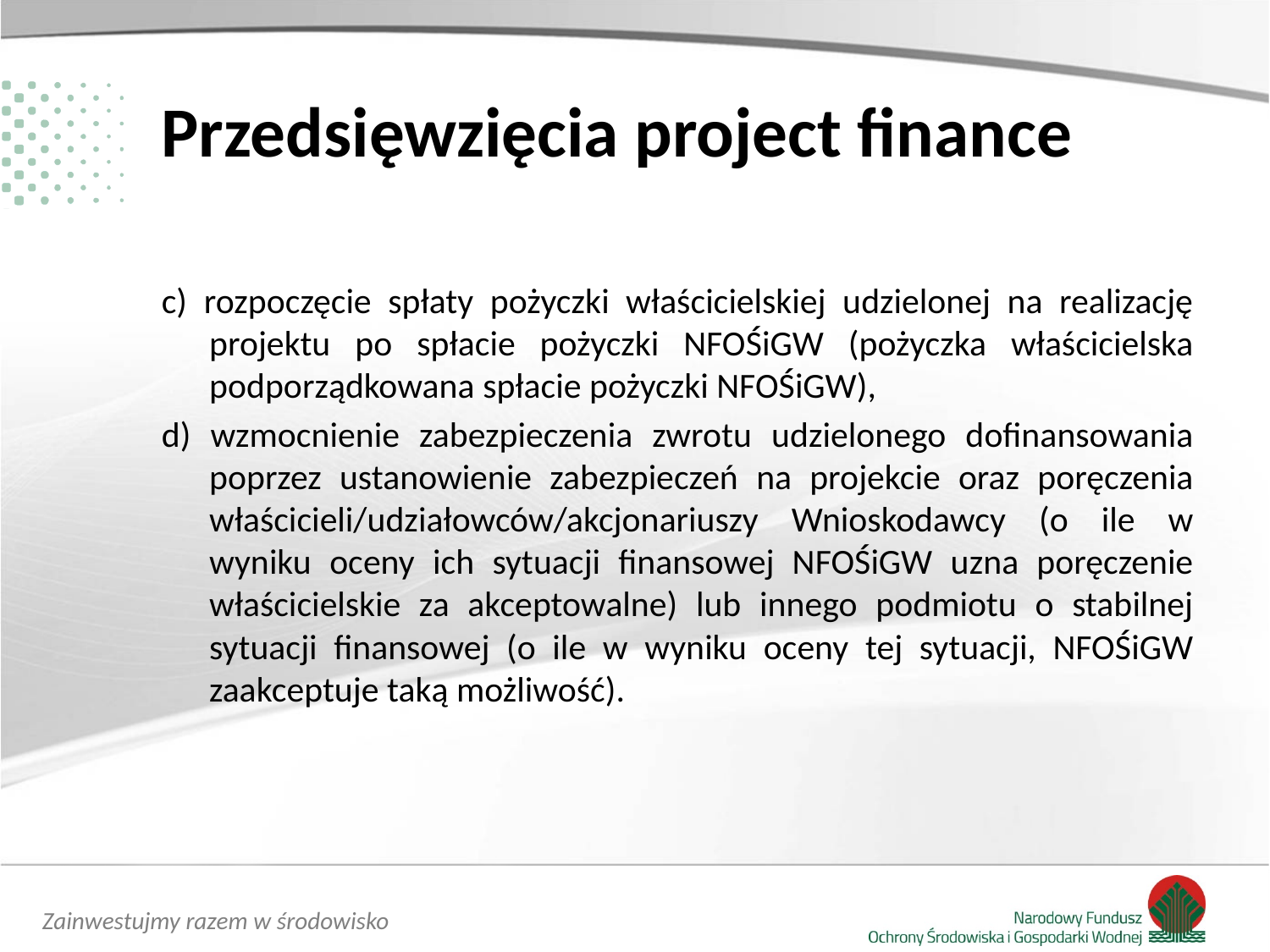

# Przedsięwzięcia project finance

c) rozpoczęcie spłaty pożyczki właścicielskiej udzielonej na realizację projektu po spłacie pożyczki NFOŚiGW (pożyczka właścicielska podporządkowana spłacie pożyczki NFOŚiGW),
d) wzmocnienie zabezpieczenia zwrotu udzielonego dofinansowania poprzez ustanowienie zabezpieczeń na projekcie oraz poręczenia właścicieli/udziałowców/akcjonariuszy Wnioskodawcy (o ile w wyniku oceny ich sytuacji finansowej NFOŚiGW uzna poręczenie właścicielskie za akceptowalne) lub innego podmiotu o stabilnej sytuacji finansowej (o ile w wyniku oceny tej sytuacji, NFOŚiGW zaakceptuje taką możliwość).